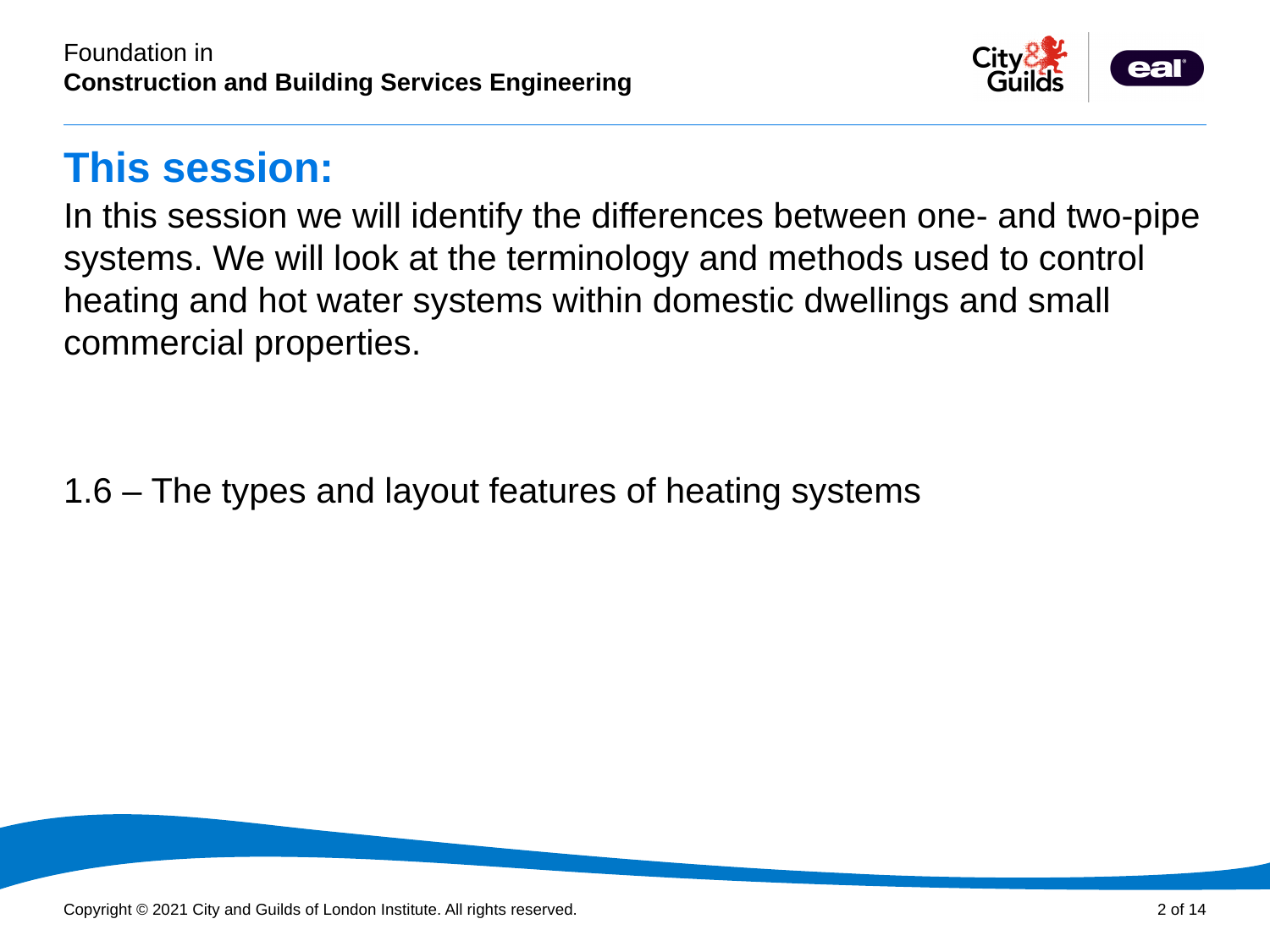

# This session:
In this session we will identify the differences between one- and two-pipe systems. We will look at the terminology and methods used to control heating and hot water systems within domestic dwellings and small commercial properties.

1.6 – The types and layout features of heating systems